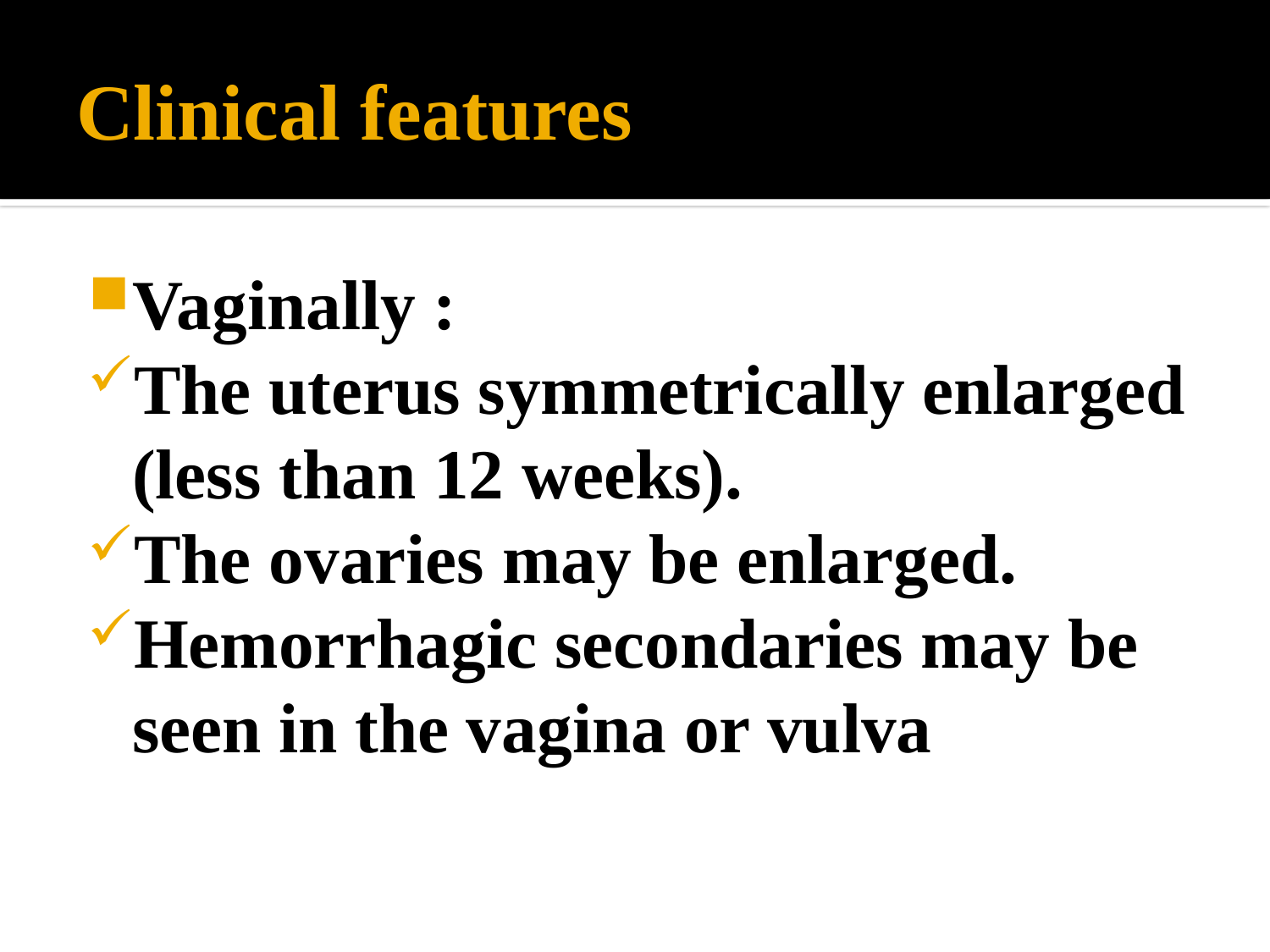

# Clinical features
Vaginally :
The uterus symmetrically enlarged (less than 12 weeks).
The ovaries may be enlarged.
Hemorrhagic secondaries may be seen in the vagina or vulva